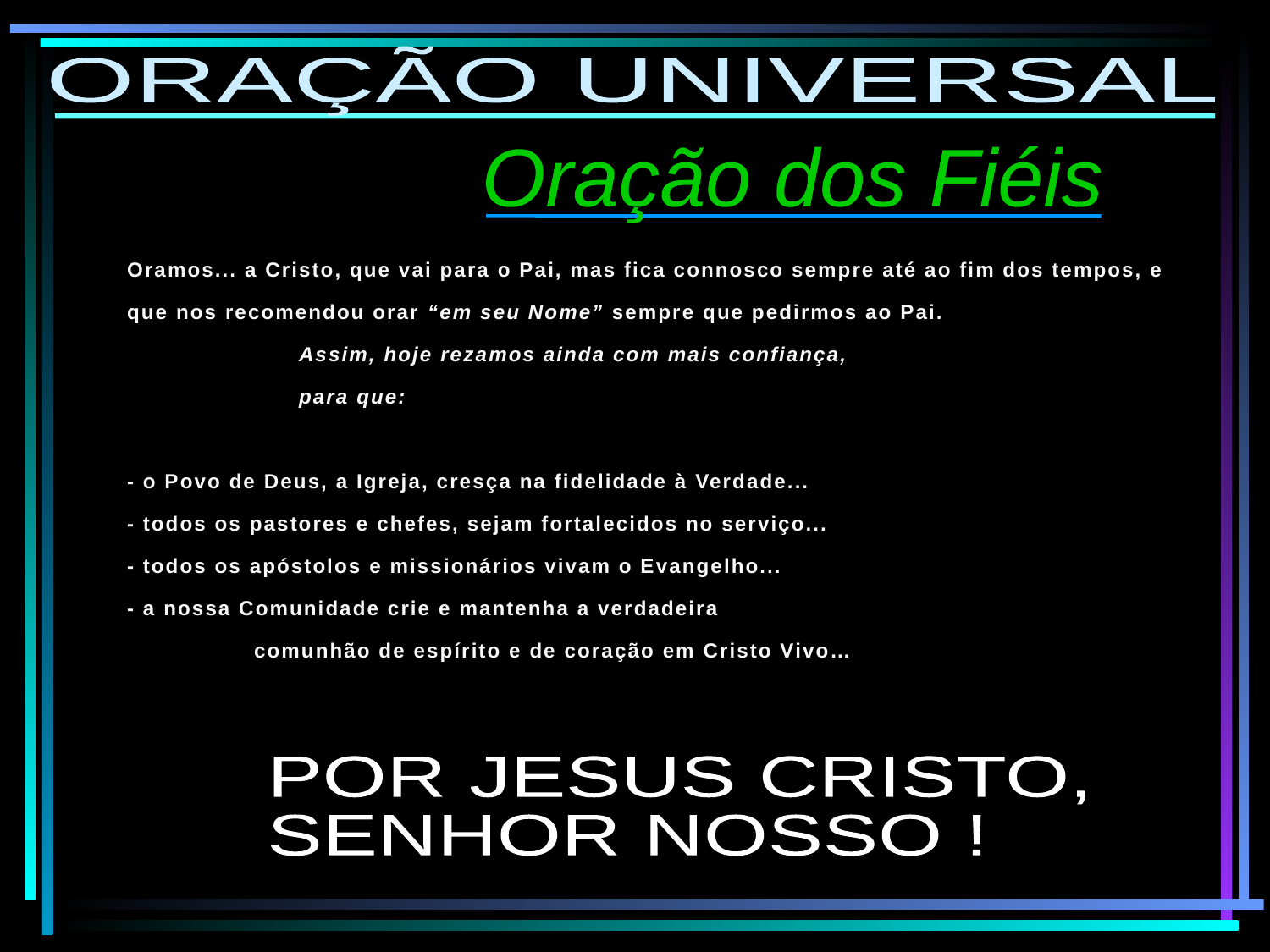

ORAÇÃO UNIVERSAL

Oração dos Fiéis

Oramos... a Cristo, que vai para o Pai, mas fica connosco sempre até ao fim dos tempos, e que nos recomendou orar “em seu Nome” sempre que pedirmos ao Pai.
  	      Assim, hoje rezamos ainda com mais confiança,
	      para que:

- o Povo de Deus, a Igreja, cresça na fidelidade à Verdade...
- todos os pastores e chefes, sejam fortalecidos no serviço...
- todos os apóstolos e missionários vivam o Evangelho...
- a nossa Comunidade crie e mantenha a verdadeira
	comunhão de espírito e de coração em Cristo Vivo…
POR JESUS CRISTO,
SENHOR NOSSO !